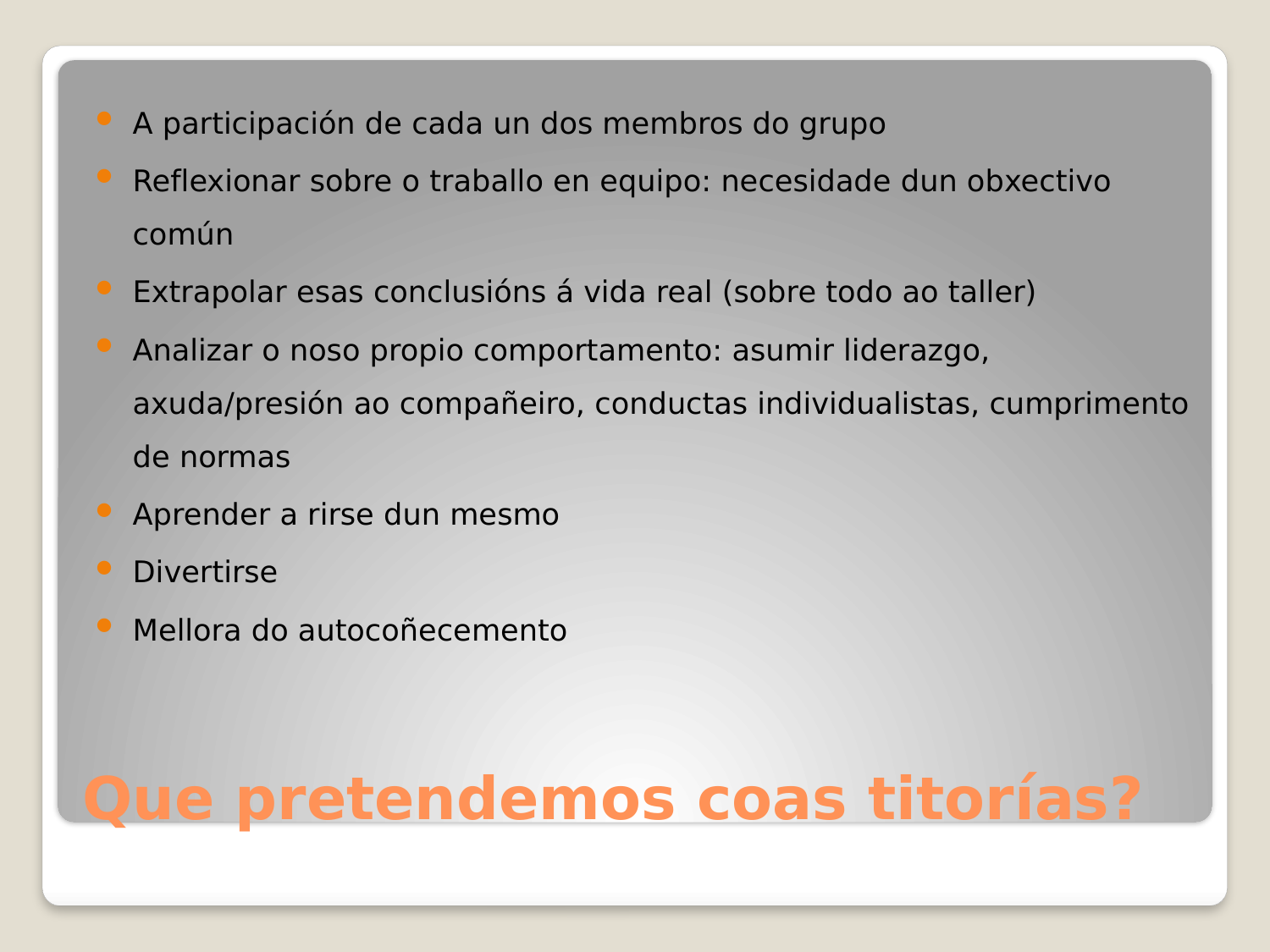

A participación de cada un dos membros do grupo
Reflexionar sobre o traballo en equipo: necesidade dun obxectivo común
Extrapolar esas conclusións á vida real (sobre todo ao taller)
Analizar o noso propio comportamento: asumir liderazgo, axuda/presión ao compañeiro, conductas individualistas, cumprimento de normas
Aprender a rirse dun mesmo
Divertirse
Mellora do autocoñecemento

# Que pretendemos coas titorías?